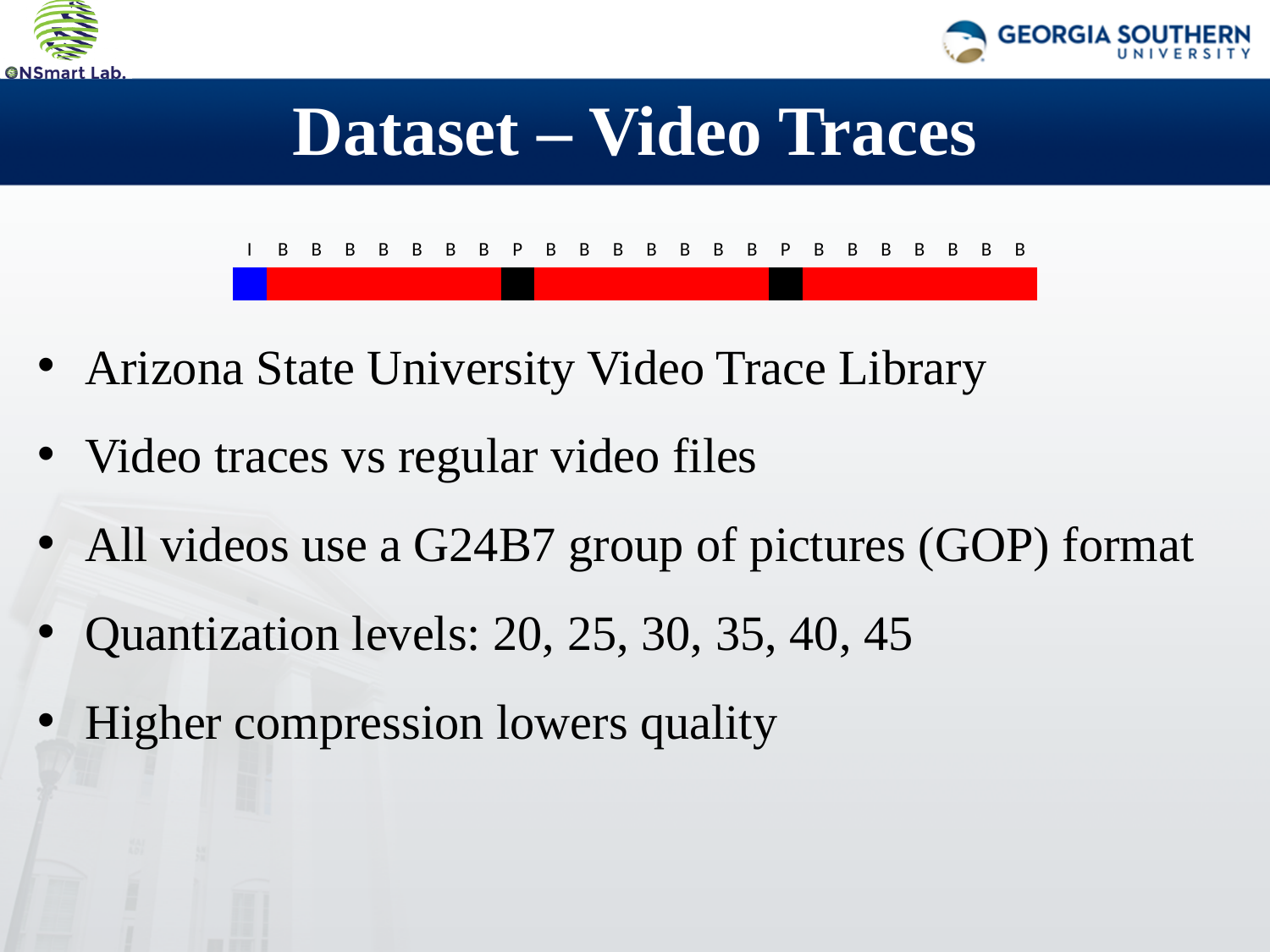

# Dataset – Video Traces
| I | B | B | B | B | B | B | B | P | B | B | B | B | B | B | B | P | B | B | B | B | B | B | B |
| --- | --- | --- | --- | --- | --- | --- | --- | --- | --- | --- | --- | --- | --- | --- | --- | --- | --- | --- | --- | --- | --- | --- | --- |
|  |  |  |  |  |  |  |  |  |  |  |  |  |  |  |  |  |  |  |  |  |  |  |  |
Arizona State University Video Trace Library

Video traces vs regular video files

All videos use a G24B7 group of pictures (GOP) format

Quantization levels: 20, 25, 30, 35, 40, 45

Higher compression lowers quality